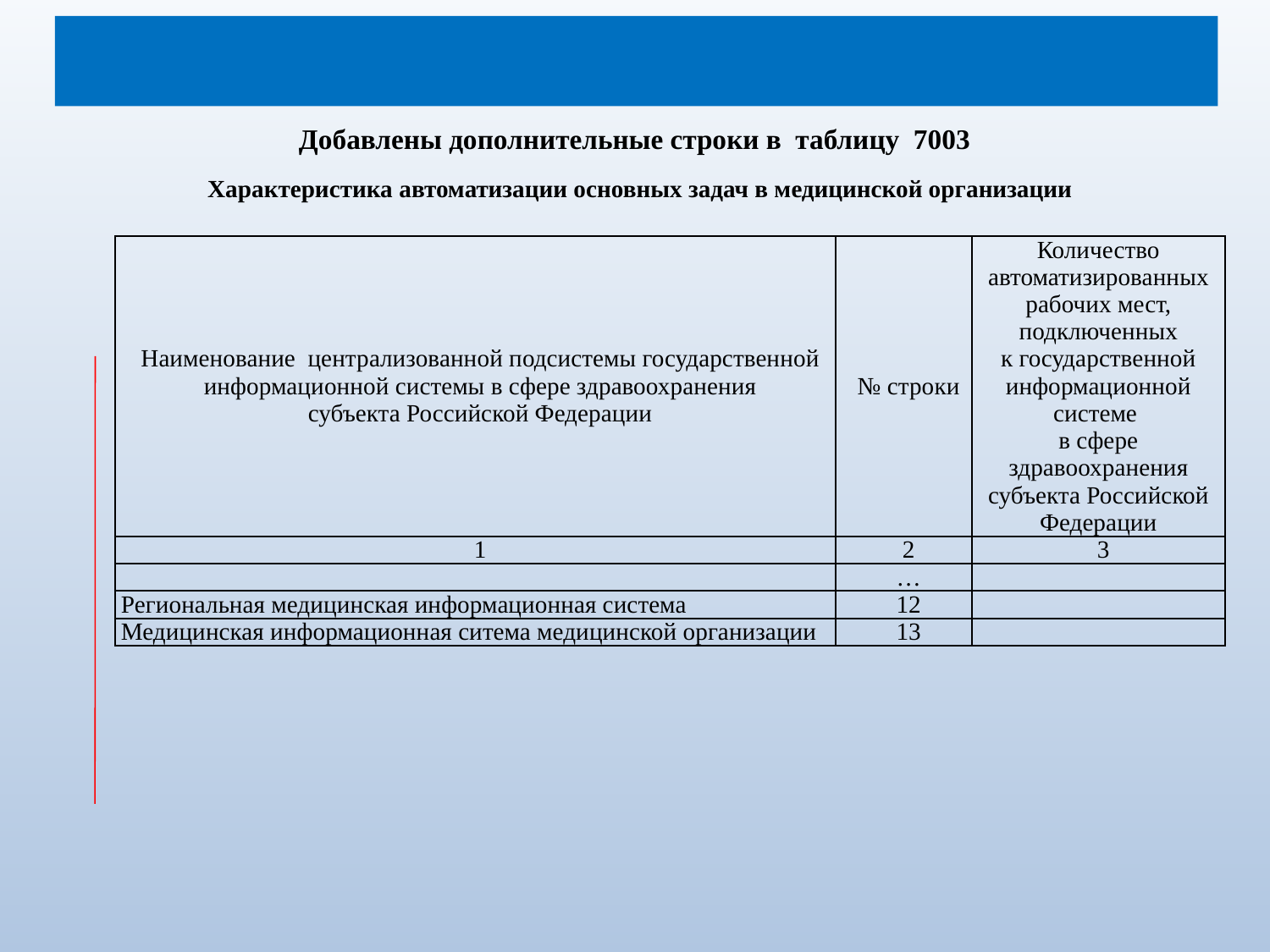

Добавлены дополнительные строки в  таблицу  7003

Характеристика автоматизации основных задач в медицинской организации
| Наименование централизованной подсистемы государственной информационной системы в сфере здравоохранения субъекта Российской Федерации | № строки | Количество автоматизированных рабочих мест, подключенных к государственной информационной системе в сфере здравоохранения субъекта Российской Федерации |
| --- | --- | --- |
| 1 | 2 | 3 |
|  | … |  |
| Региональная медицинская информационная система | 12 |  |
| Медицинская информационная ситема медицинской организации | 13 |  |